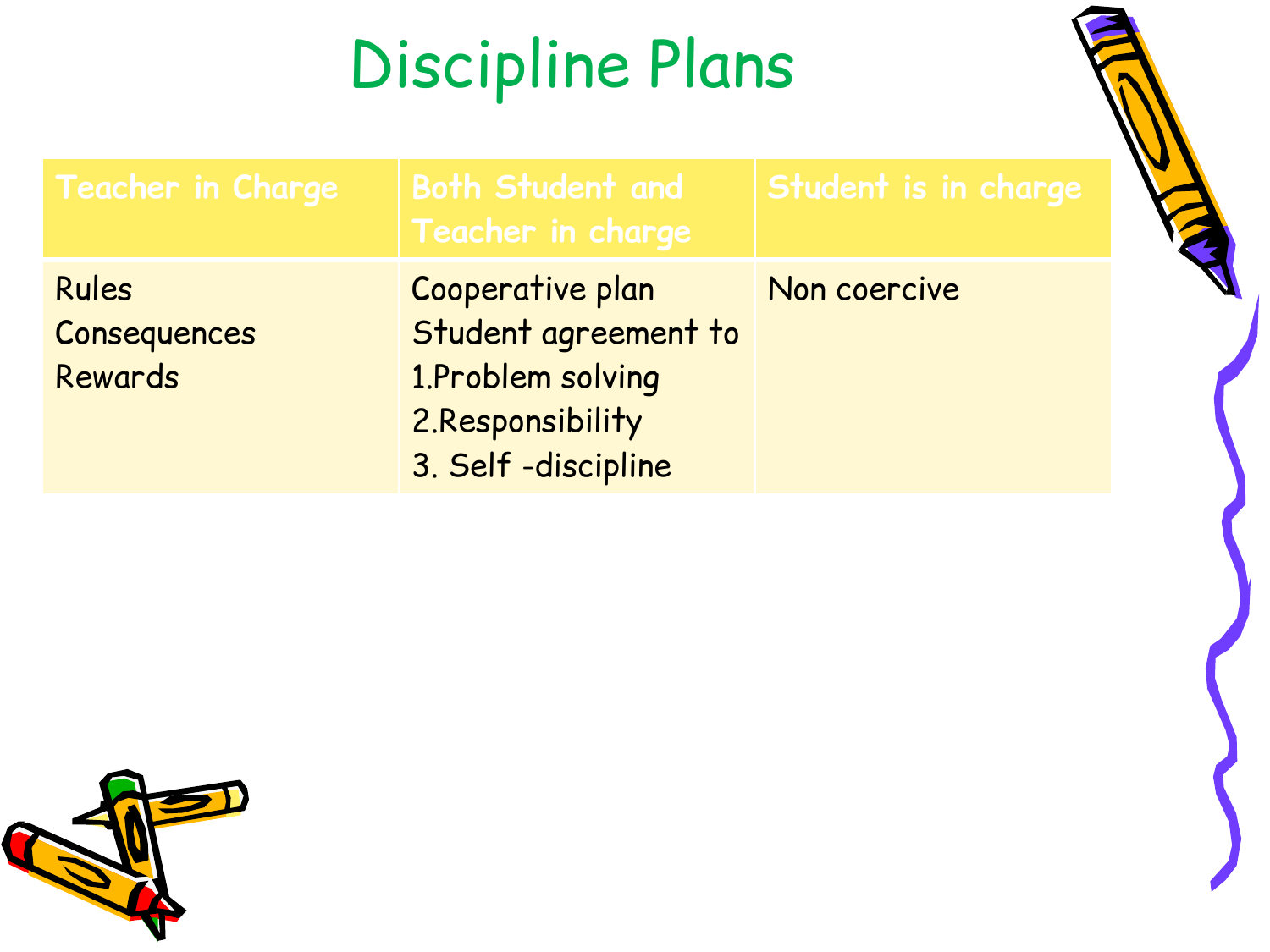

# Discipline Plans
| Teacher in Charge | Both Student and Teacher in charge | Student is in charge |
| --- | --- | --- |
| Rules Consequences Rewards | Cooperative plan Student agreement to 1.Problem solving 2.Responsibility 3. Self -discipline | Non coercive |